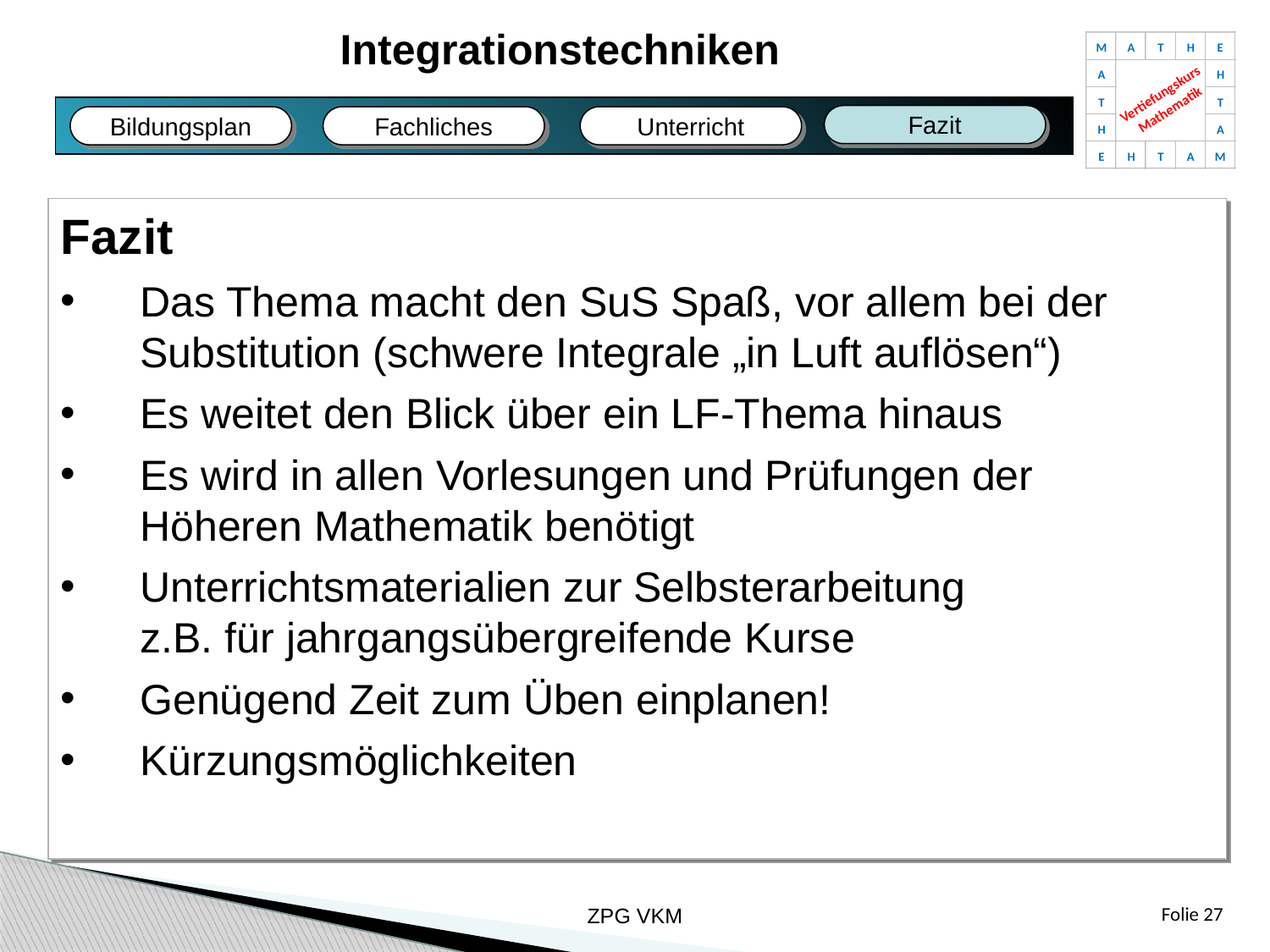

Integrationstechniken

M
A
T
H
E

A
H
Vertiefungskurs
Mathematik

T
T

H
A

E
H
T
A
M

Fazit
Fachliches
Bildungsplan
Unterricht
Fazit
Bildungsplan
Fachliches
Unterricht
Fazit
Das Thema macht den SuS Spaß, vor allem bei der
Substitution (schwere Integrale „in Luft auflösen“)
Es weitet den Blick über ein LF-Thema hinaus
Es wird in allen Vorlesungen und Prüfungen der
Höheren Mathematik benötigt
Unterrichtsmaterialien zur Selbsterarbeitung
z.B. für jahrgangsübergreifende Kurse
Genügend Zeit zum Üben einplanen!
Kürzungsmöglichkeiten

ZPG VKM
Folie 27